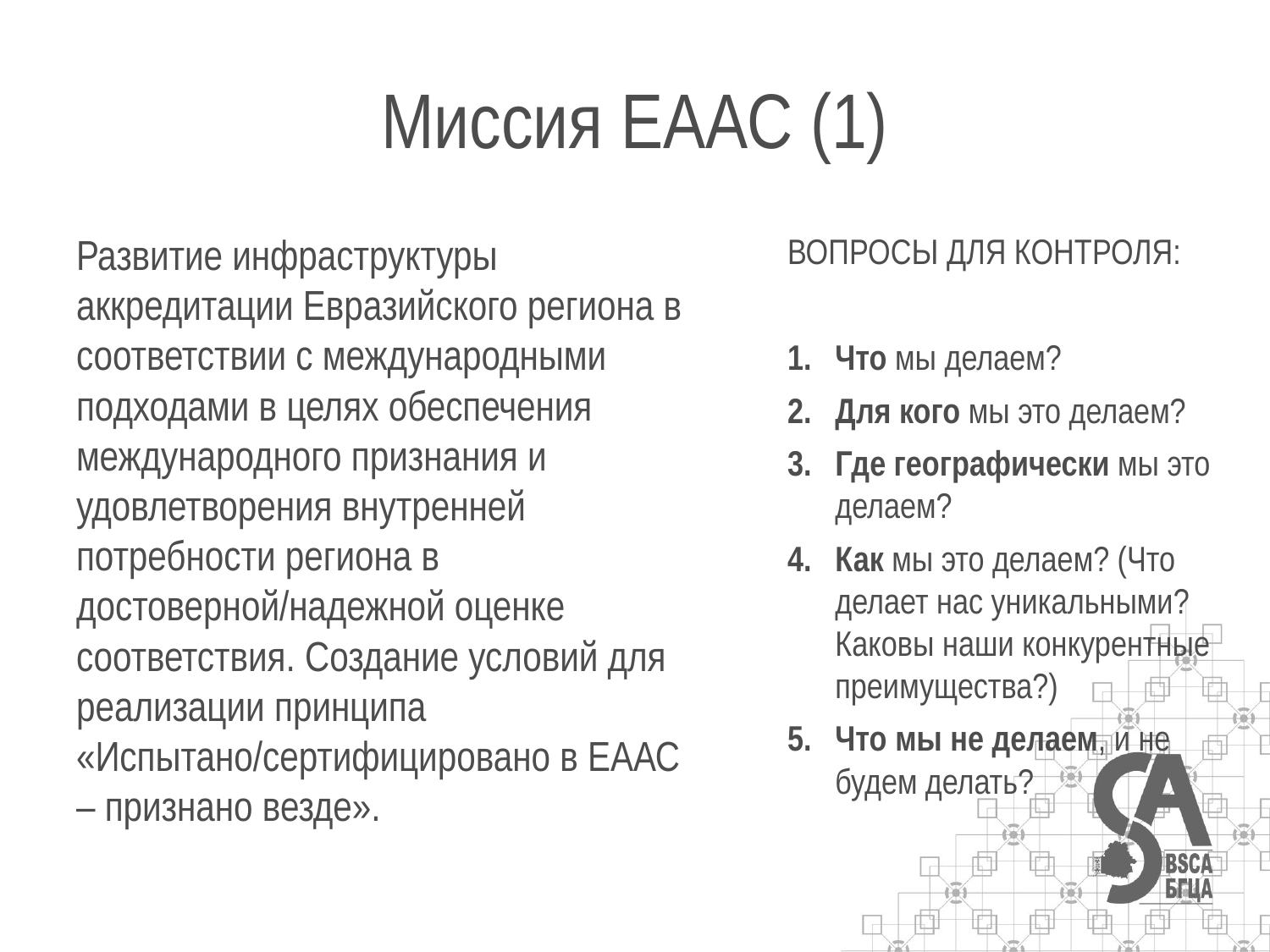

# Миссия ЕААС (1)
Развитие инфраструктуры аккредитации Евразийского региона в соответствии с международными подходами в целях обеспечения международного признания и удовлетворения внутренней потребности региона в достоверной/надежной оценке соответствия. Создание условий для реализации принципа «Испытано/сертифицировано в ЕААС – признано везде».
ВОПРОСЫ ДЛЯ КОНТРОЛЯ:

Что мы делаем?
Для кого мы это делаем?
Где географически мы это делаем?
Как мы это делаем? (Что делает нас уникальными? Каковы наши конкурентные преимущества?)
Что мы не делаем, и не будем делать?